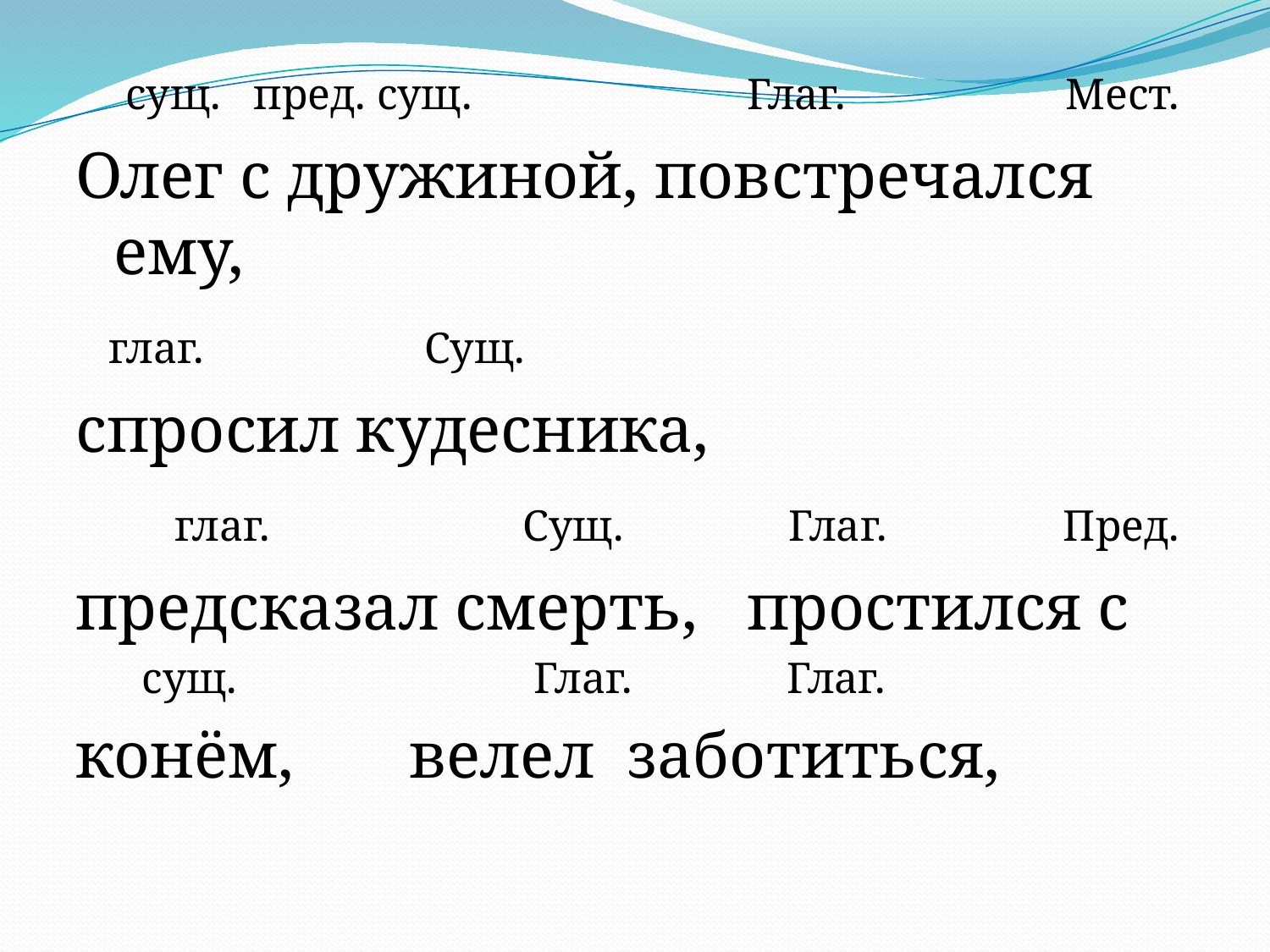

сущ.   пред. сущ.                         Глаг.                    Мест.
Олег с дружиной, повстречался ему,
  глаг.                    Сущ.
спросил кудесника,
      глаг.                       Сущ.               Глаг.                Пред.
предсказал смерть,   простился с
      сущ.                           Глаг.              Глаг.
конём,       велел  заботиться,